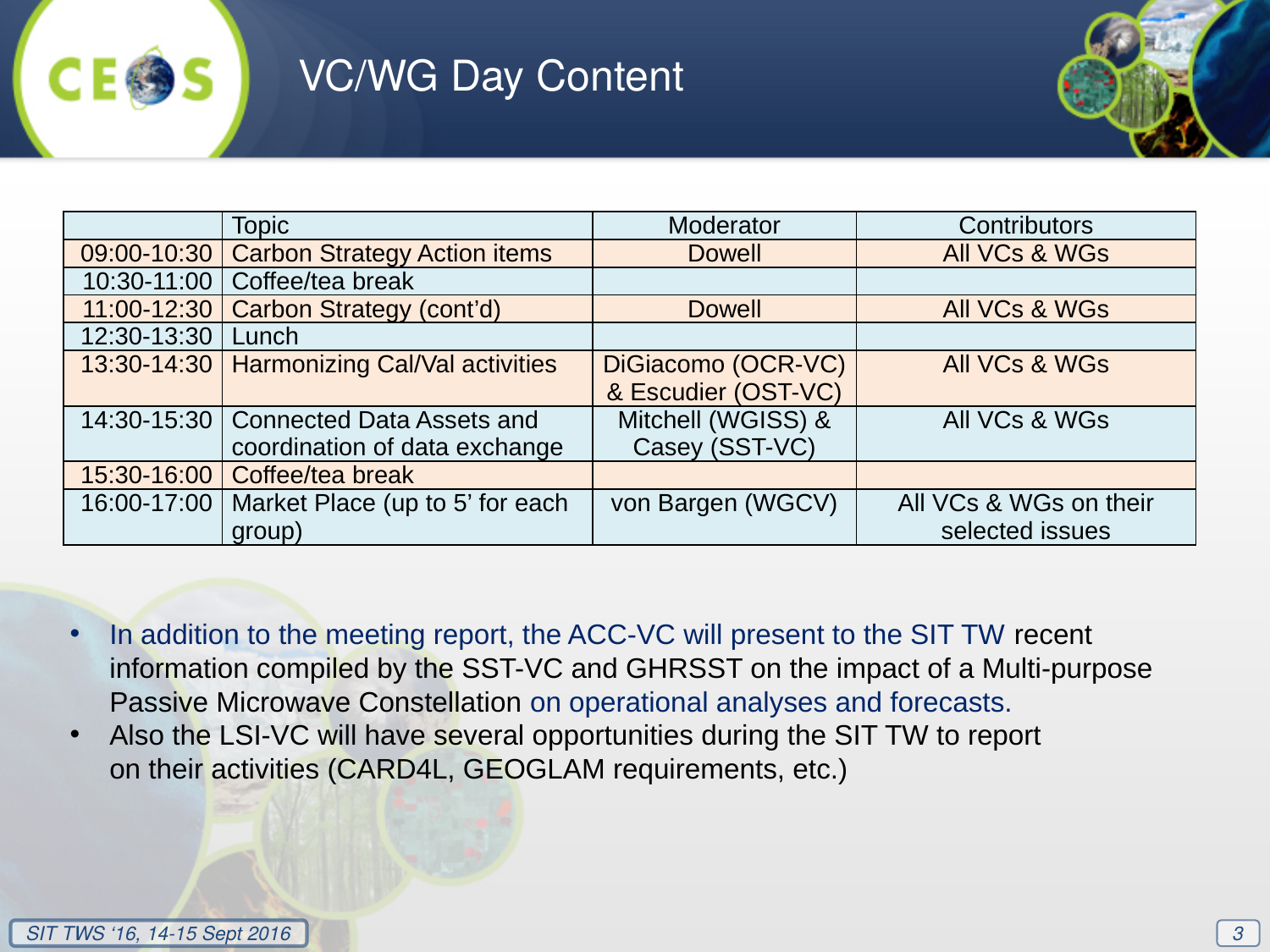

VC/WG Day Content
|  | Topic | Moderator | Contributors |
| --- | --- | --- | --- |
| 09:00-10:30 | Carbon Strategy Action items | Dowell | All VCs & WGs |
| 10:30-11:00 | Coffee/tea break |  |  |
| 11:00-12:30 | Carbon Strategy (cont’d) | Dowell | All VCs & WGs |
| 12:30-13:30 | Lunch |  |  |
| 13:30-14:30 | Harmonizing Cal/Val activities | DiGiacomo (OCR-VC) & Escudier (OST-VC) | All VCs & WGs |
| 14:30-15:30 | Connected Data Assets and coordination of data exchange | Mitchell (WGISS) & Casey (SST-VC) | All VCs & WGs |
| 15:30-16:00 | Coffee/tea break |  |  |
| 16:00-17:00 | Market Place (up to 5’ for each group) | von Bargen (WGCV) | All VCs & WGs on their selected issues |
In addition to the meeting report, the ACC-VC will present to the SIT TW recent
information compiled by the SST-VC and GHRSST on the impact of a Multi-purpose
Passive Microwave Constellation on operational analyses and forecasts.
Also the LSI-VC will have several opportunities during the SIT TW to report
on their activities (CARD4L, GEOGLAM requirements, etc.)
3